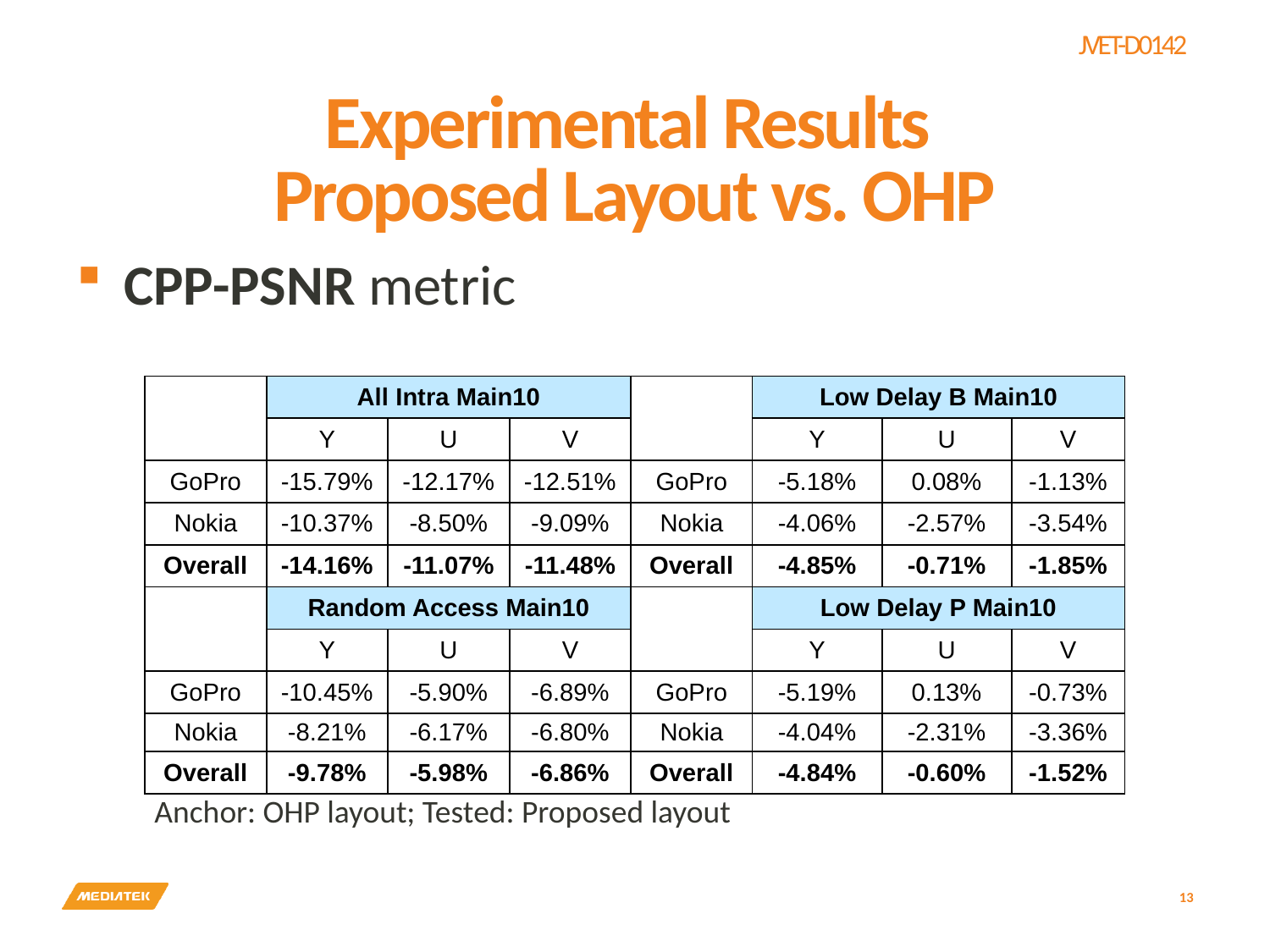

# Experimental Results Proposed Layout vs. OHP
CPP-PSNR metric

|  | All Intra Main10 |  |  |  | Low Delay B Main10 |  |  |
| --- | --- | --- | --- | --- | --- | --- | --- |
|  | Y | U | V |  | Y | U | V |
| GoPro | -15.79% | -12.17% | -12.51% | GoPro | -5.18% | 0.08% | -1.13% |
| Nokia | -10.37% | -8.50% | -9.09% | Nokia | -4.06% | -2.57% | -3.54% |
| Overall | -14.16% | -11.07% | -11.48% | Overall | -4.85% | -0.71% | -1.85% |
|  | Random Access Main10 |  |  |  | Low Delay P Main10 |  |  |
|  | Y | U | V |  | Y | U | V |
| GoPro | -10.45% | -5.90% | -6.89% | GoPro | -5.19% | 0.13% | -0.73% |
| Nokia | -8.21% | -6.17% | -6.80% | Nokia | -4.04% | -2.31% | -3.36% |
| Overall | -9.78% | -5.98% | -6.86% | Overall | -4.84% | -0.60% | -1.52% |
| Anchor: OHP layout; Tested: Proposed layout |  |  |  |  |  |  |  |
13